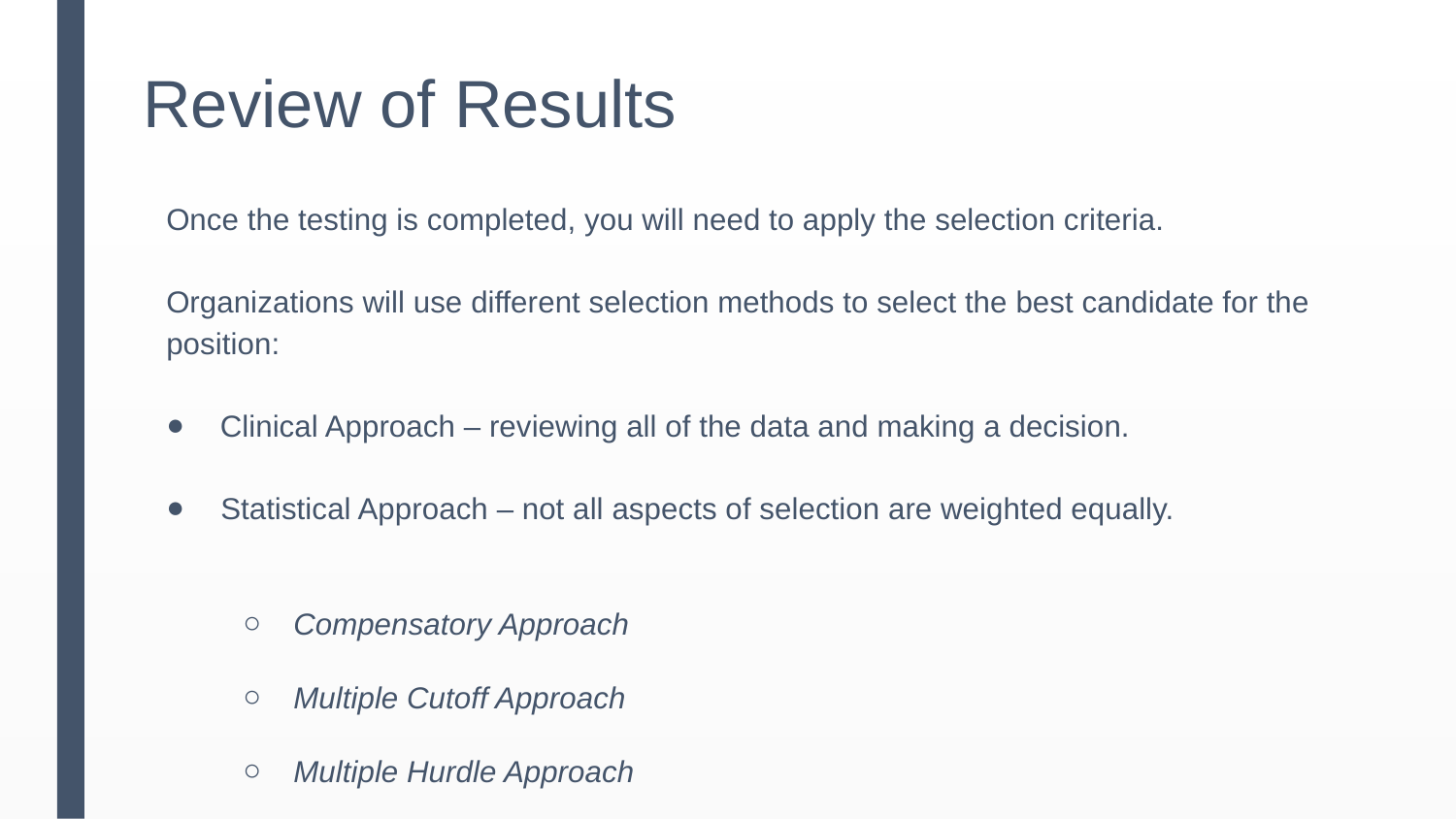

# Review of Results
Once the testing is completed, you will need to apply the selection criteria.

Organizations will use different selection methods to select the best candidate for the position:

 Clinical Approach – reviewing all of the data and making a decision.

Statistical Approach – not all aspects of selection are weighted equally.

Compensatory Approach
Multiple Cutoff Approach
Multiple Hurdle Approach